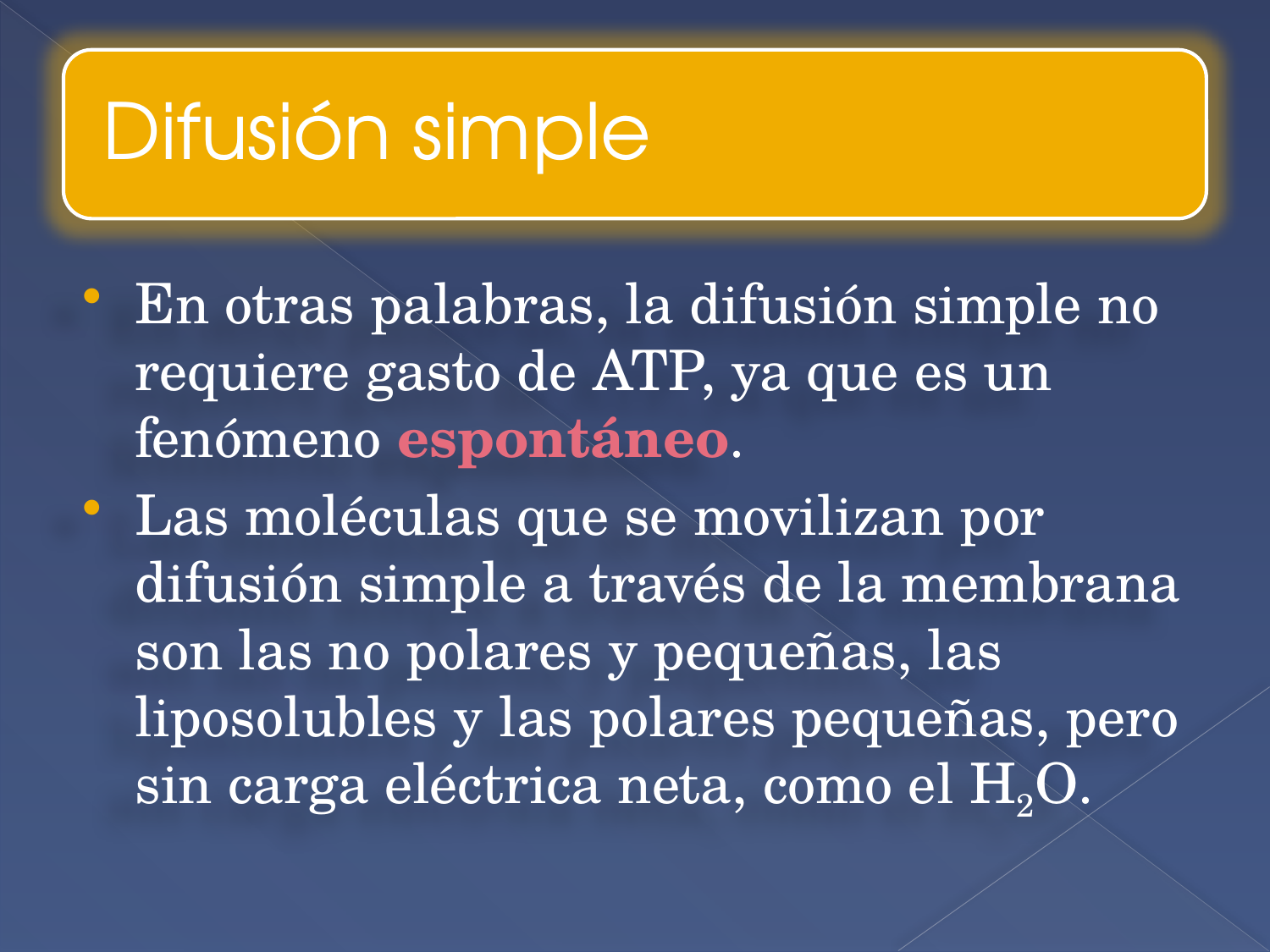

Difusión simple
En otras palabras, la difusión simple no requiere gasto de ATP, ya que es un fenómeno espontáneo.
Las moléculas que se movilizan por difusión simple a través de la membrana son las no polares y pequeñas, las liposolubles y las polares pequeñas, pero sin carga eléctrica neta, como el H2O.